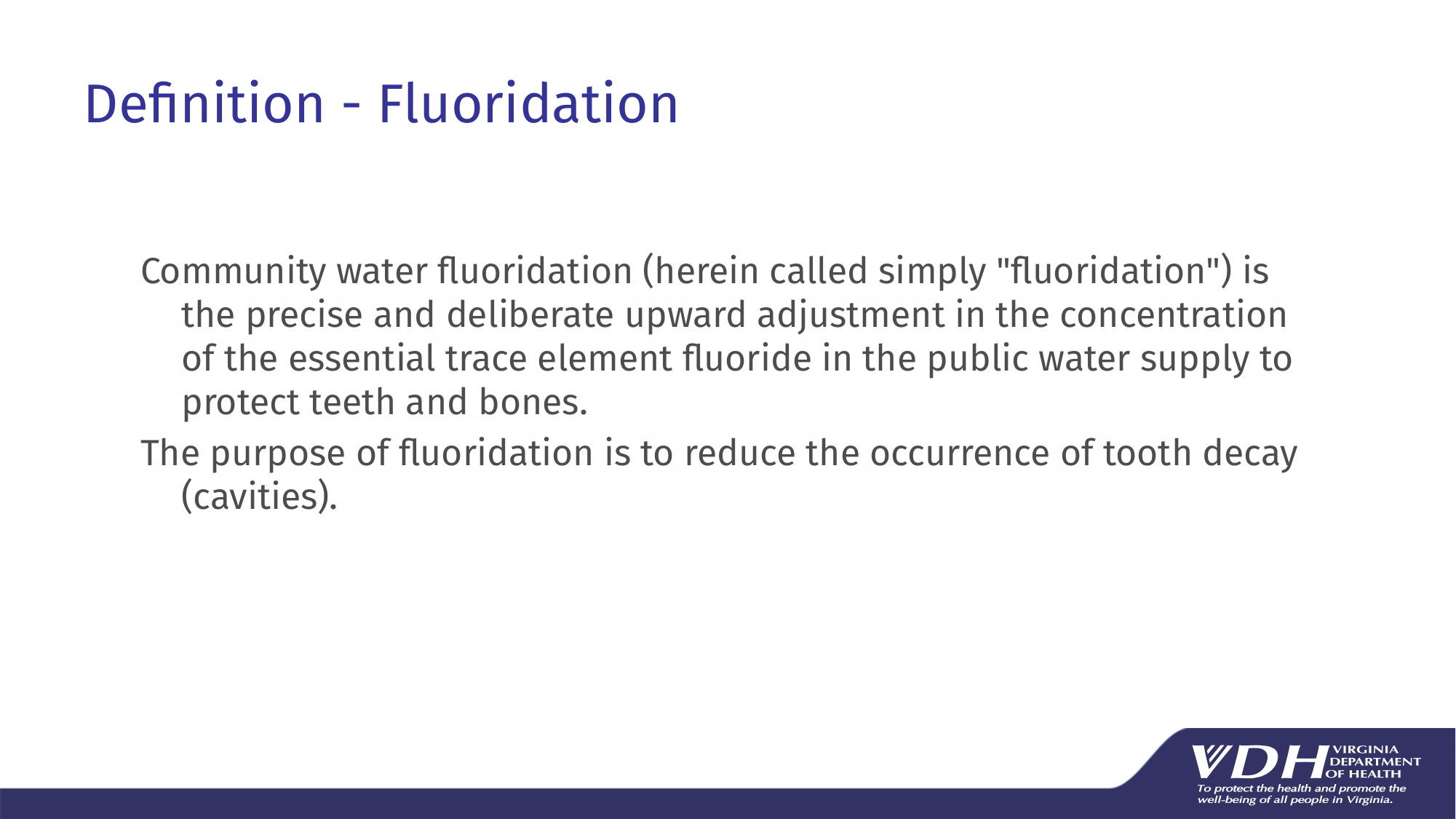

# Definition - Fluoridation
Community water fluoridation (herein called simply "fluoridation") is the precise and deliberate upward adjustment in the concentration of the essential trace element fluoride in the public water supply to protect teeth and bones.
The purpose of fluoridation is to reduce the occurrence of tooth decay (cavities).
5